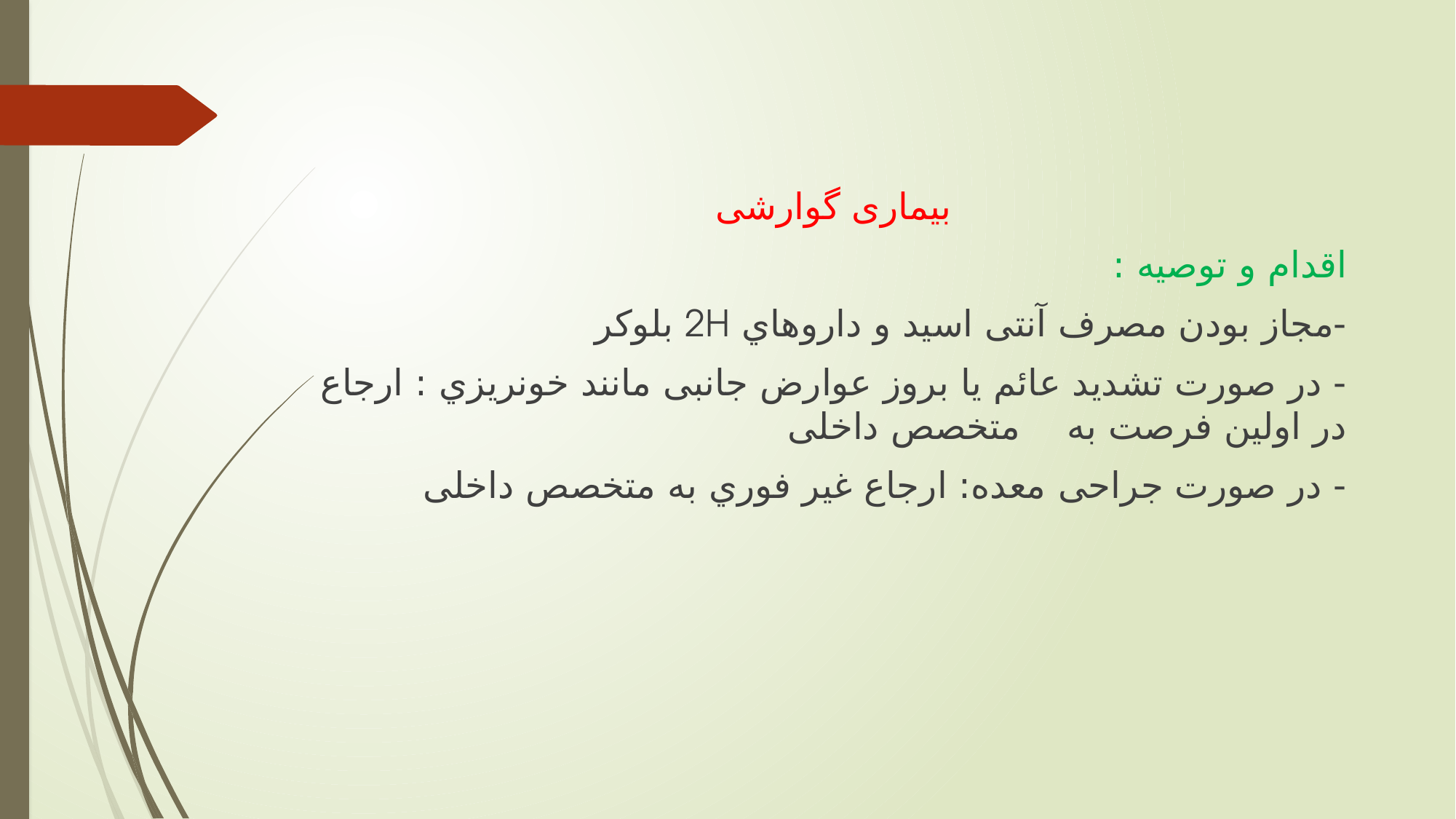

بیماری گوارشی
اقدام و توصیه :
-مجاز بودن مصرف آنتی اسید و داروهاي 2H بلوكر
- در صورت تشديد عائم يا بروز عوارض جانبی مانند خونريزي : ارجاع در اولین فرصت به    متخصص داخلی
- در صورت جراحی معده: ارجاع غیر فوري به متخصص داخلی